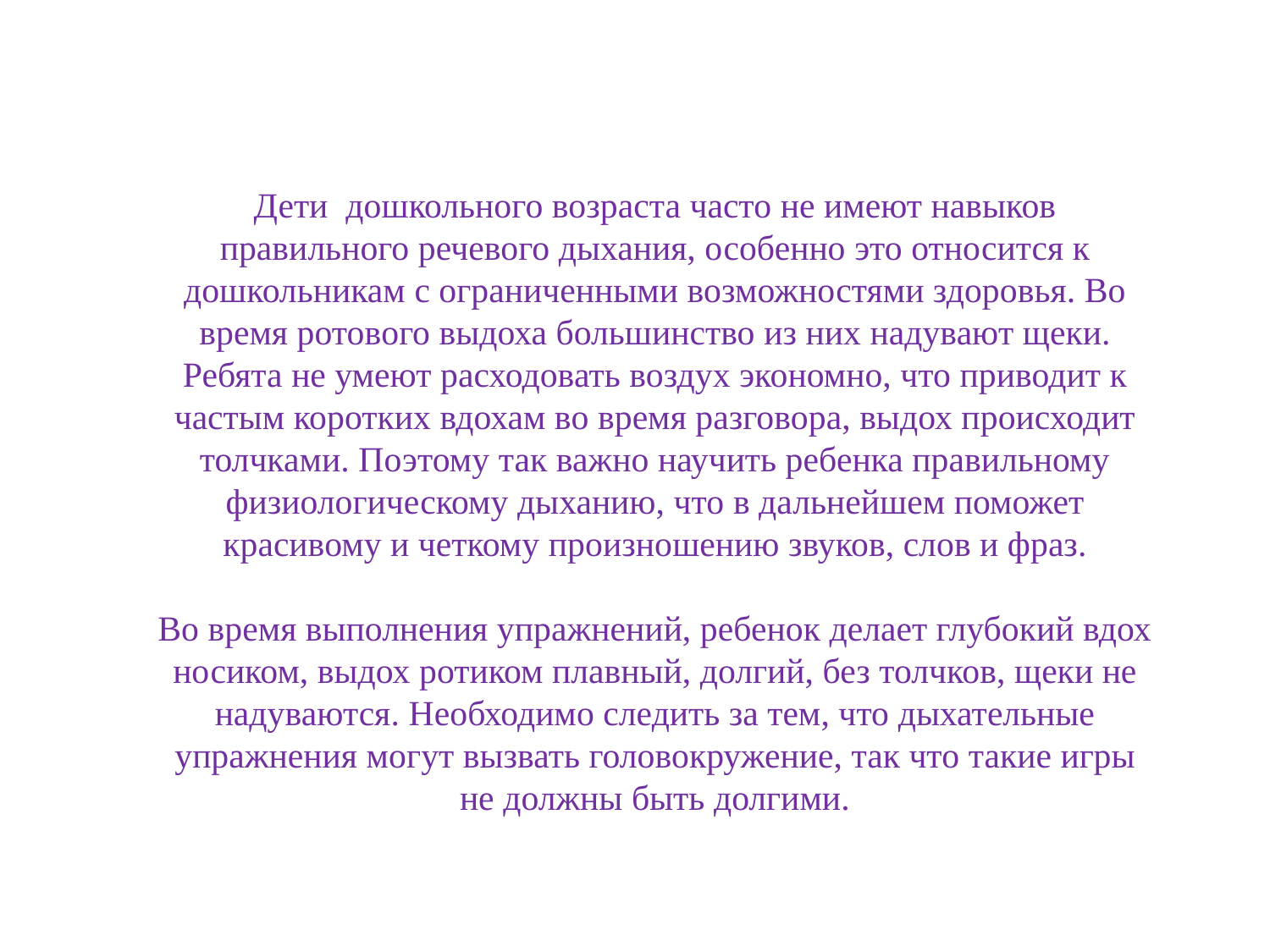

Дети  дошкольного возраста часто не имеют навыков правильного речевого дыхания, особенно это относится к дошкольникам с ограниченными возможностями здоровья. Во время ротового выдоха большинство из них надувают щеки. Ребята не умеют расходовать воздух экономно, что приводит к частым коротких вдохам во время разговора, выдох происходит толчками. Поэтому так важно научить ребенка правильному физиологическому дыханию, что в дальнейшем поможет красивому и четкому произношению звуков, слов и фраз.

Во время выполнения упражнений, ребенок делает глубокий вдох носиком, выдох ротиком плавный, долгий, без толчков, щеки не надуваются. Необходимо следить за тем, что дыхательные упражнения могут вызвать головокружение, так что такие игры не должны быть долгими.